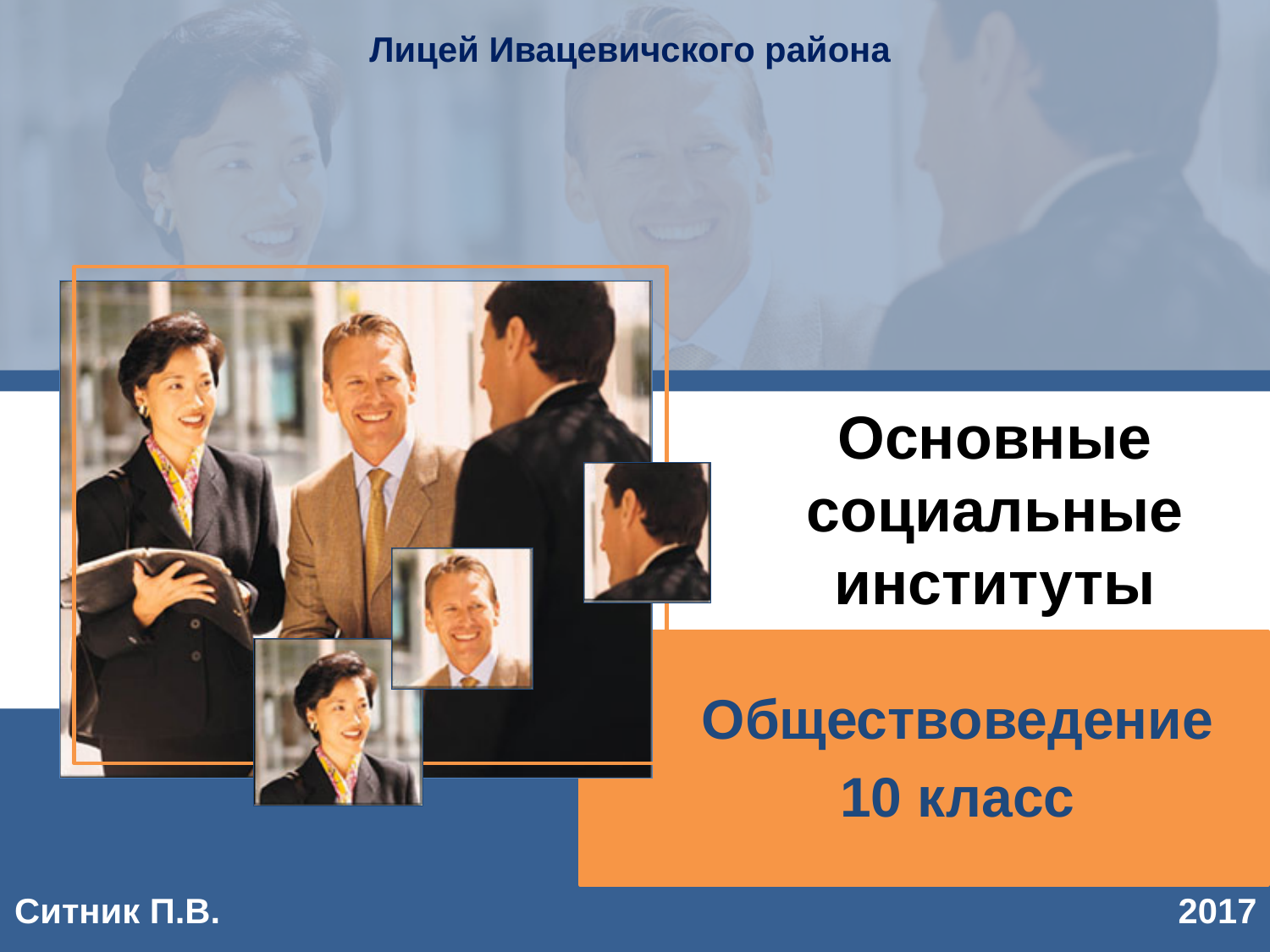

Лицей Ивацевичского района
# Основные социальные институты
Обществоведение
10 класс
2017
Ситник П.В.